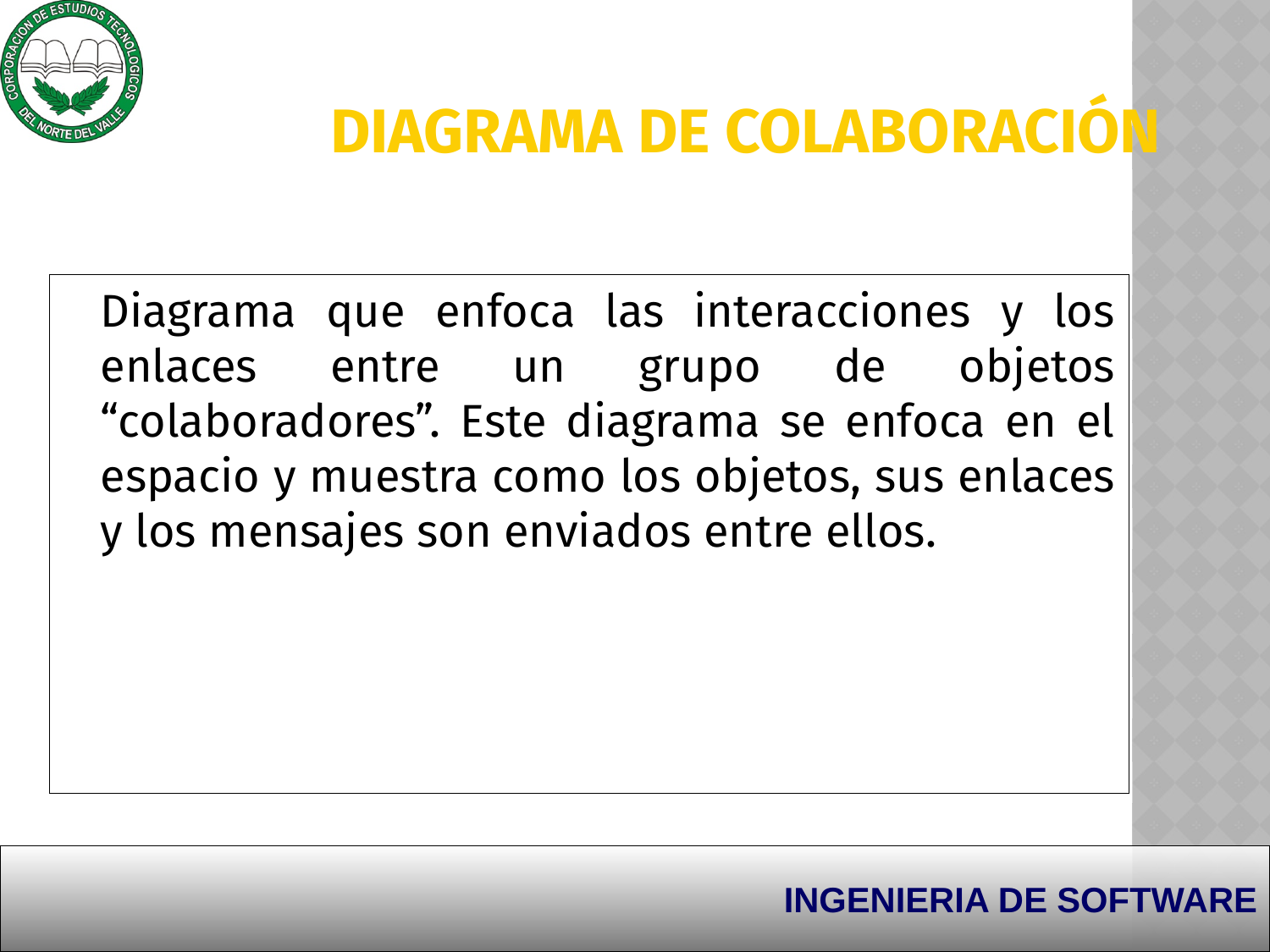

# Diagrama de Colaboración
	Diagrama que enfoca las interacciones y los enlaces entre un grupo de objetos “colaboradores”. Este diagrama se enfoca en el espacio y muestra como los objetos, sus enlaces y los mensajes son enviados entre ellos.